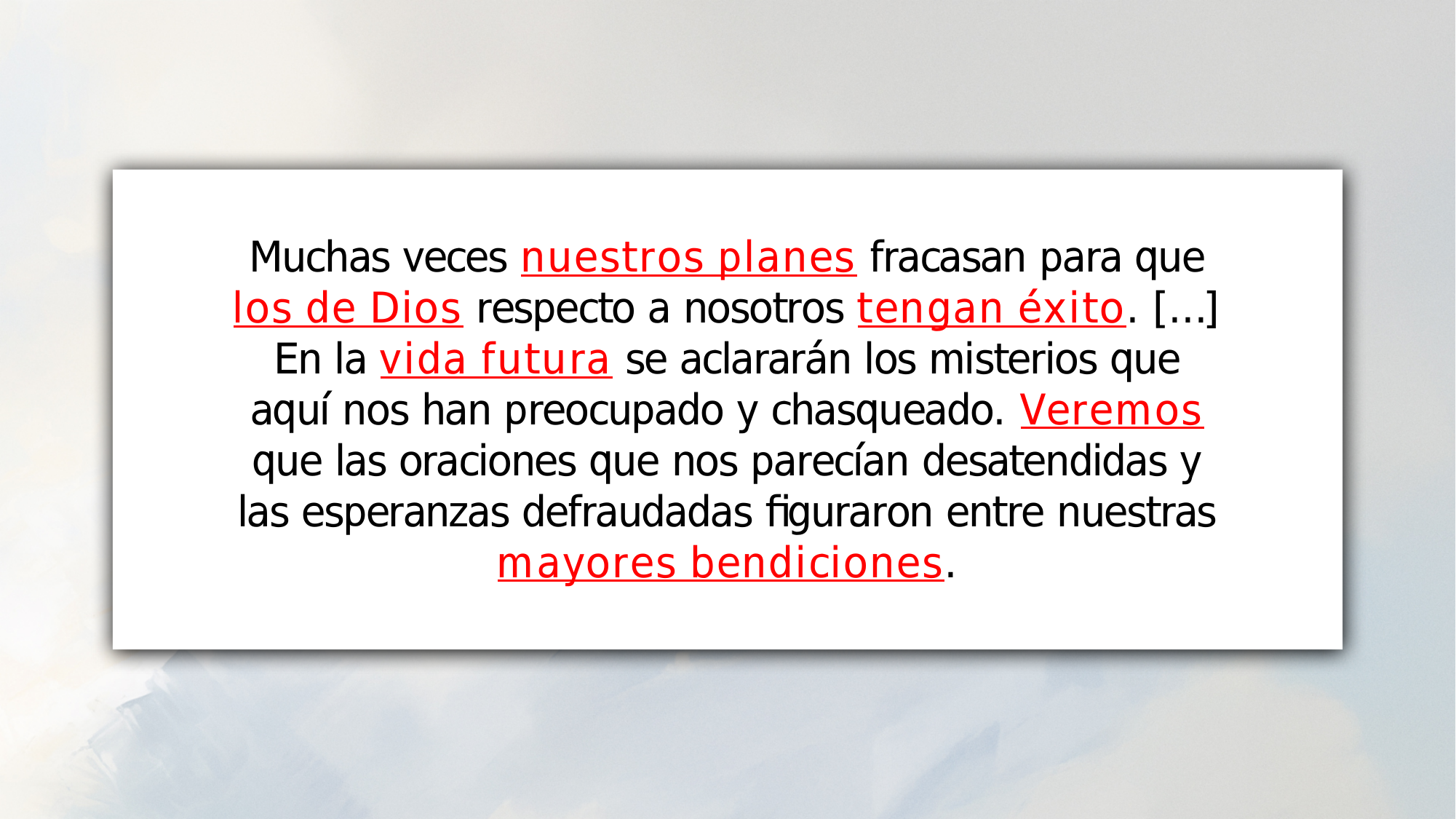

Muchas veces nuestros planes fracasan para que los de Dios respecto a nosotros tengan éxito. [...]
En la vida futura se aclararán los misterios que aquí nos han preocupado y chasqueado. Veremos que las oraciones que nos parecían desatendidas y las esperanzas defraudadas figuraron entre nuestras mayores bendiciones.